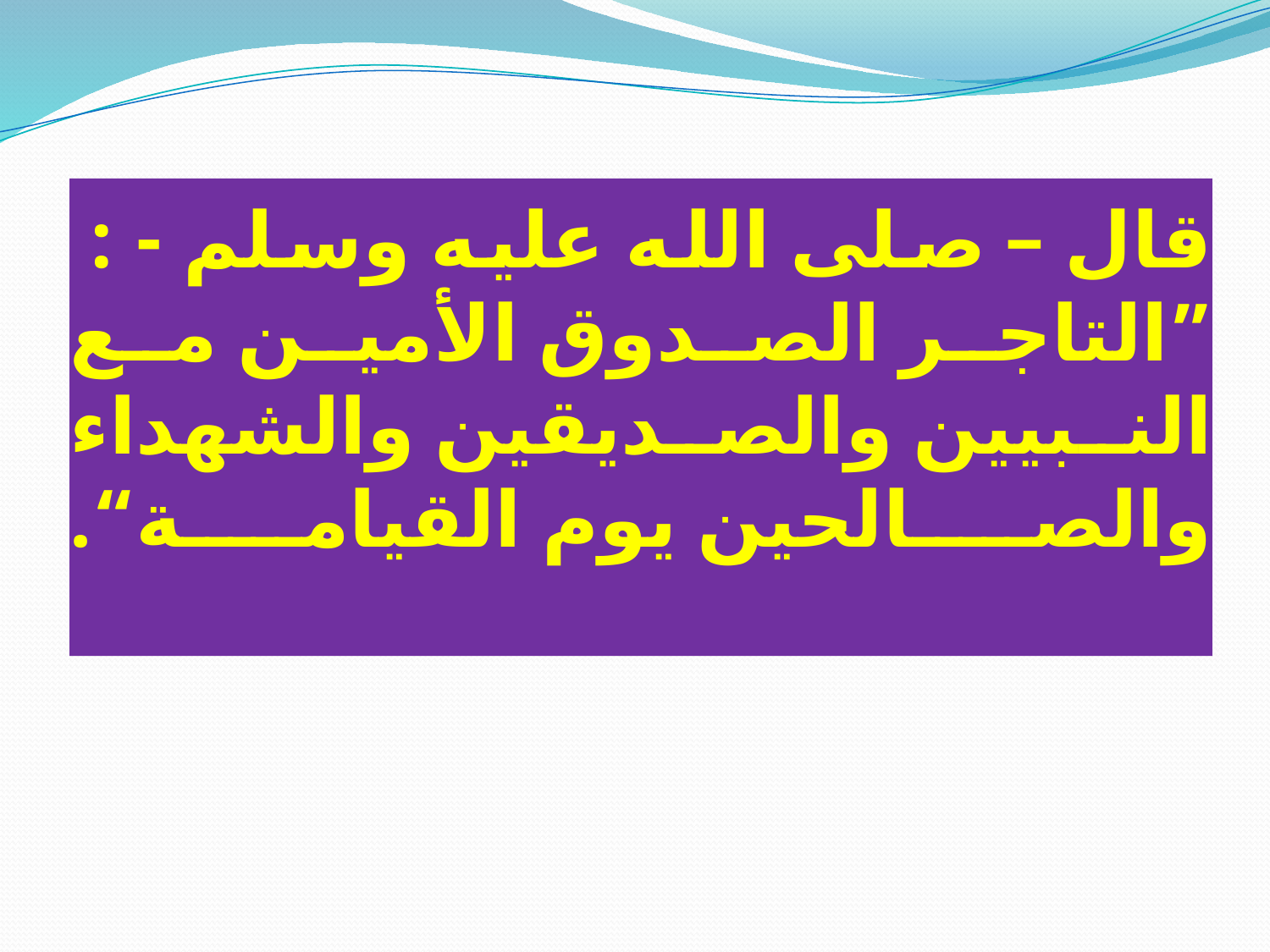

# قال – صلى الله عليه وسلم - : ”التاجر الصدوق الأمين مع النبيين والصديقين والشهداء والصالحين يوم القيامة“.